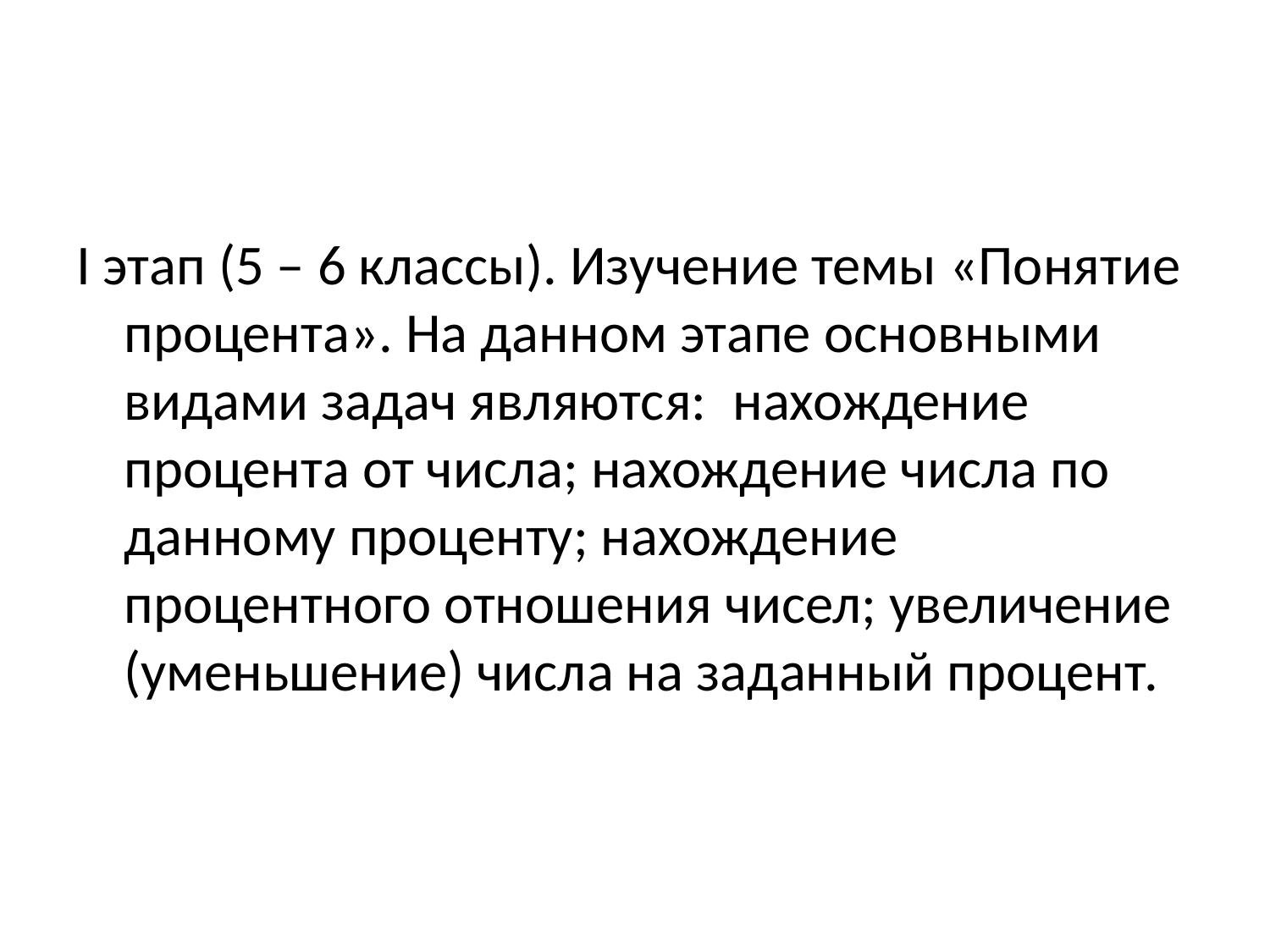

#
I этап (5 – 6 классы). Изучение темы «Понятие процента». На данном этапе основными видами задач являются:  нахождение процента от числа; нахождение числа по данному проценту; нахождение процентного отношения чисел; увеличение (уменьшение) числа на заданный процент.